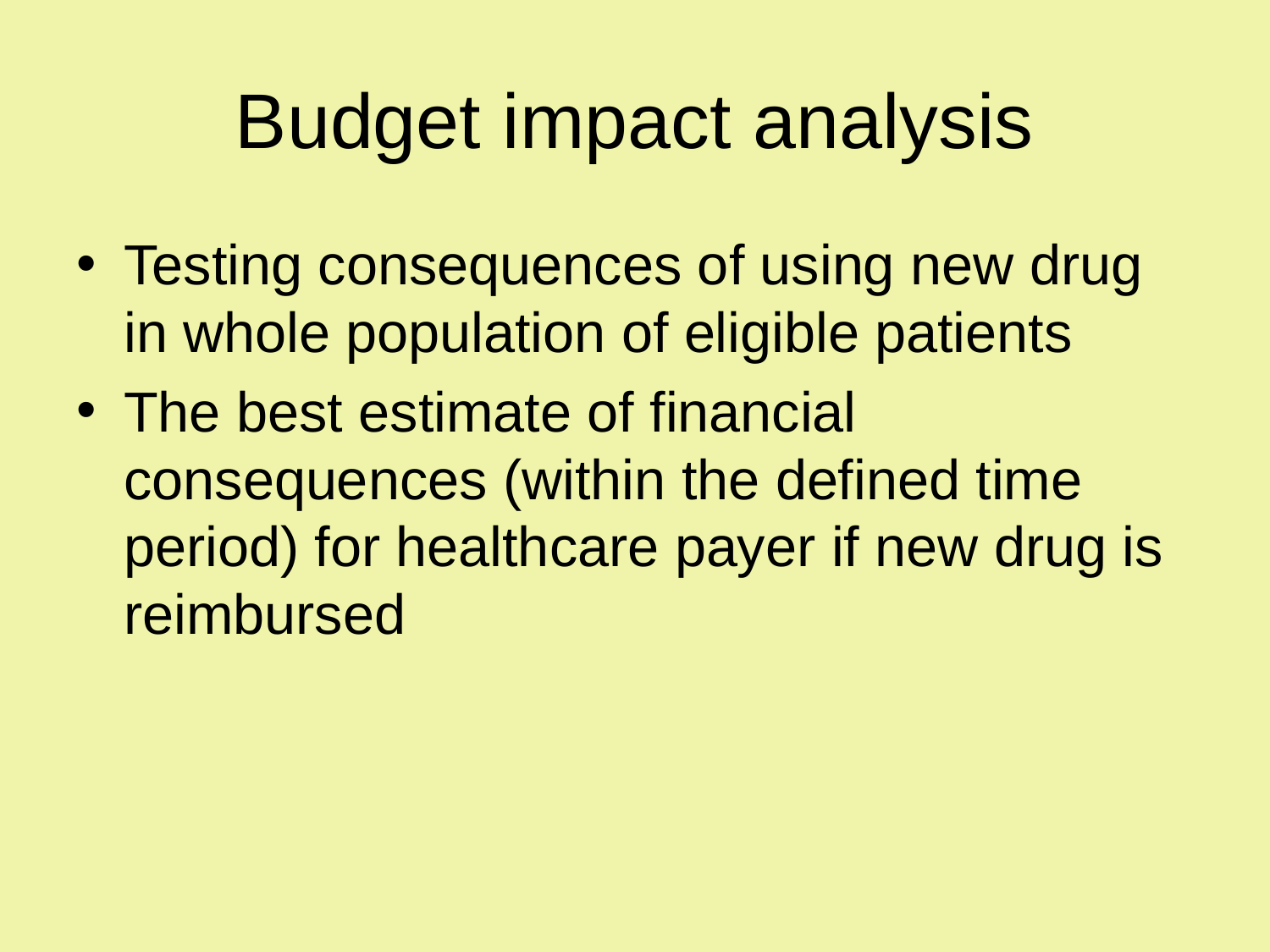

# Budget impact analysis
Testing consequences of using new drug in whole population of eligible patients
The best estimate of financial consequences (within the defined time period) for healthcare payer if new drug is reimbursed